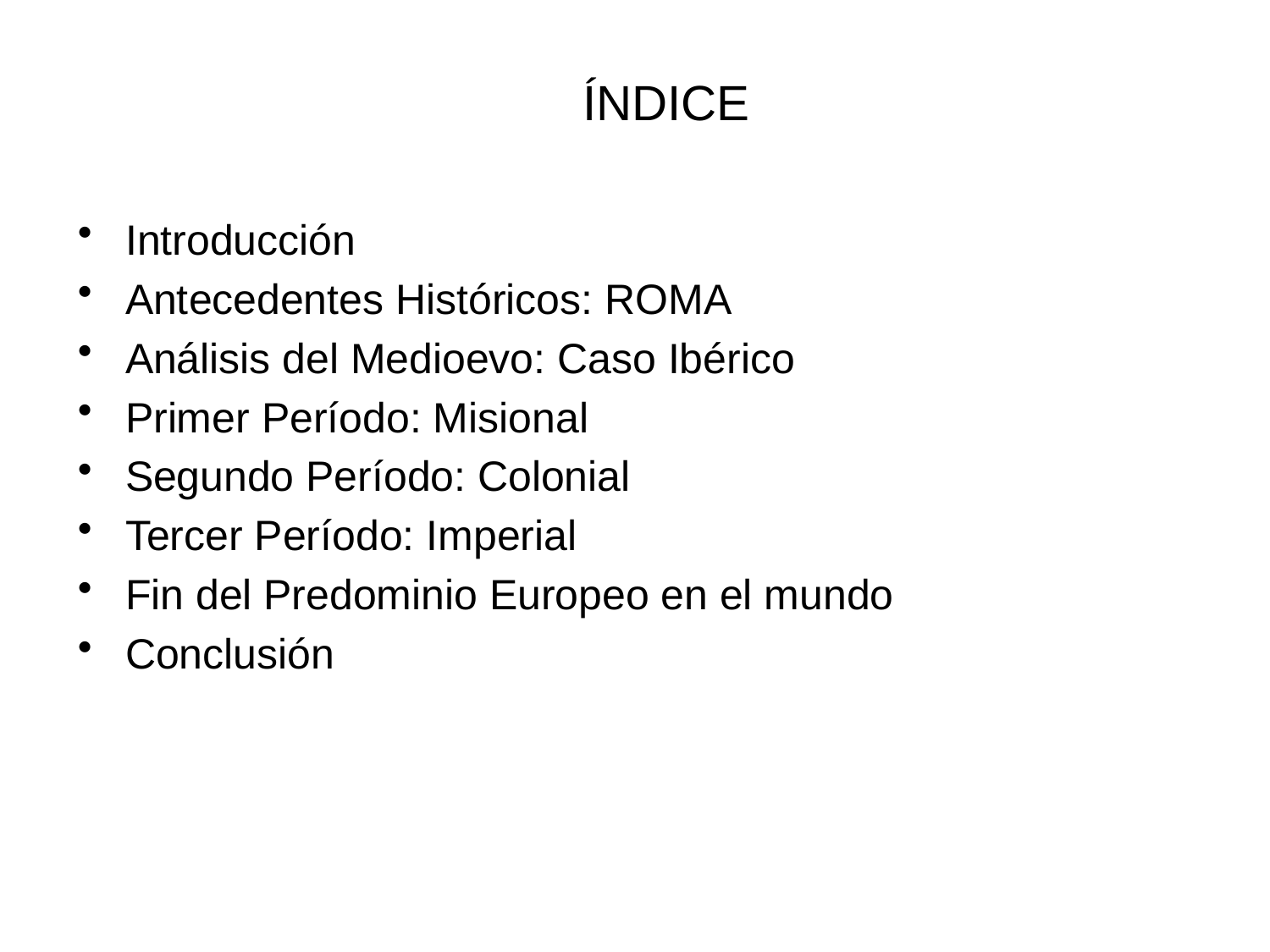

# ÍNDICE
Introducción
Antecedentes Históricos: ROMA
Análisis del Medioevo: Caso Ibérico
Primer Período: Misional
Segundo Período: Colonial
Tercer Período: Imperial
Fin del Predominio Europeo en el mundo
Conclusión